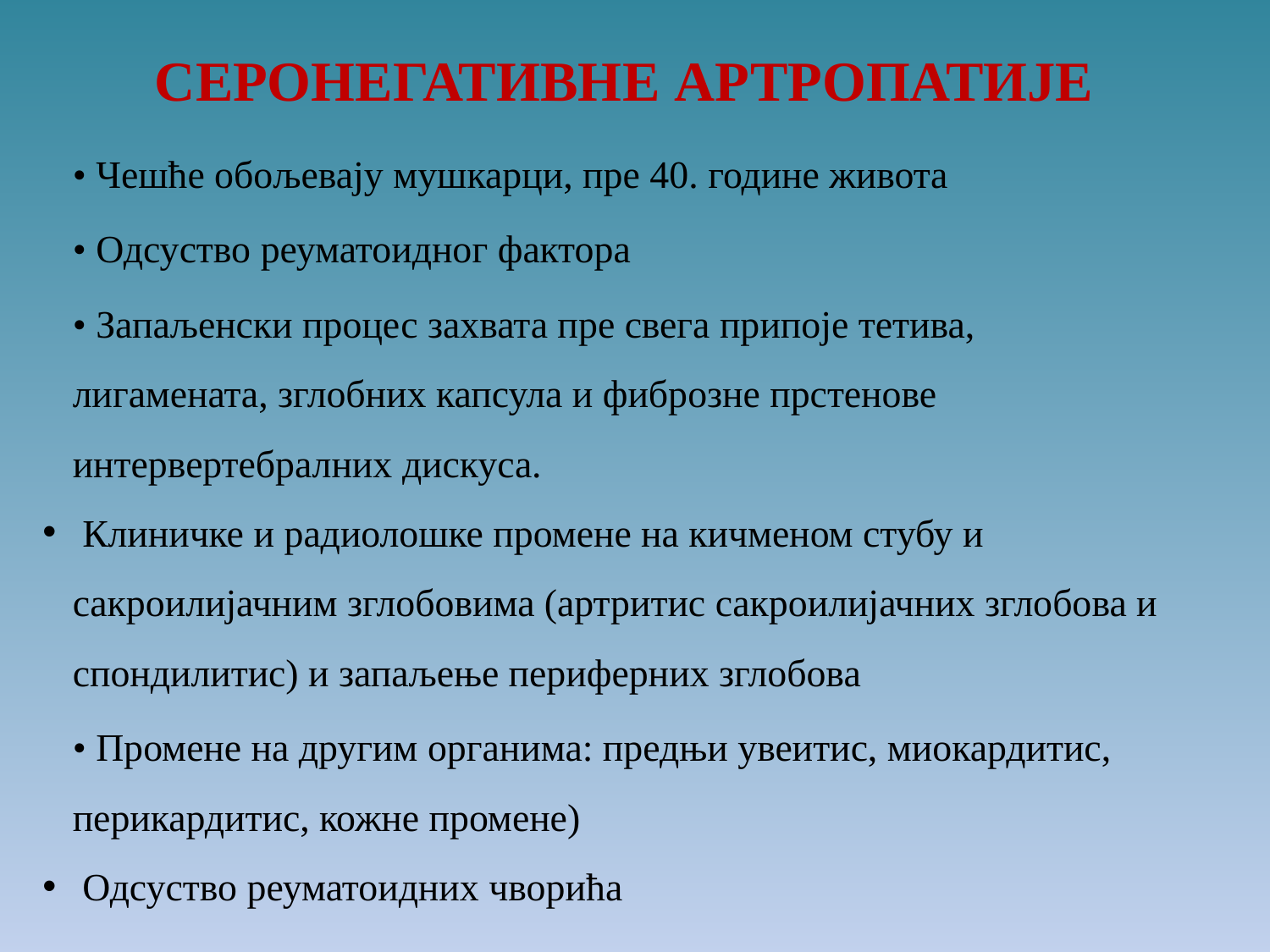

СЕРОНЕГАТИВНE АРТРОПАТИЈЕ
• Чешће обољевају мушкарци, пре 40. године живота
• Одсуство реуматоидног фактора
• Запаљенски процес захвата пре свега припоје тетива,
лигамената, зглобних капсула и фиброзне прстенове
интервертебралних дискуса.
 Клиничке и радиолошке промене на кичменом стубу и сакроилијачним зглобовима (артритис сакроилијачних зглобова и спондилитис) и запаљење периферних зглобова
• Промене на другим органима: предњи увеитис, миокардитис, перикардитис, кожне промене)
 Одсуство реуматоидних чворића